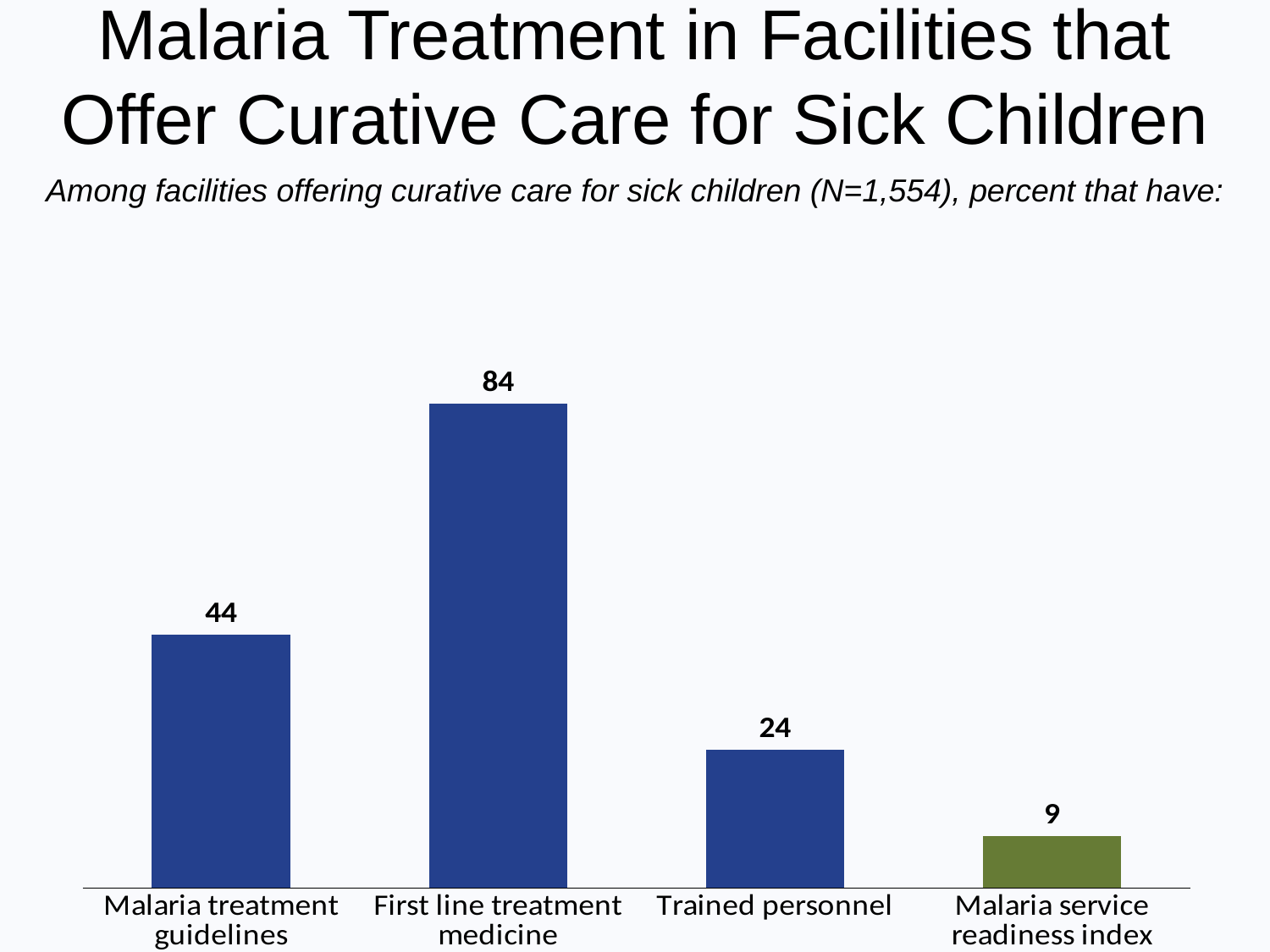

# Malaria Treatment in Facilities that Offer Curative Care for Sick Children
Among facilities offering curative care for sick children (N=1,554), percent that have:

### Chart

| Category | Malaria treatment |
|---|---|
| Malaria treatment guidelines | 44.0 |
| First line treatment medicine | 84.0 |
| Trained personnel | 24.0 |
| Malaria service readiness index | 9.0 |